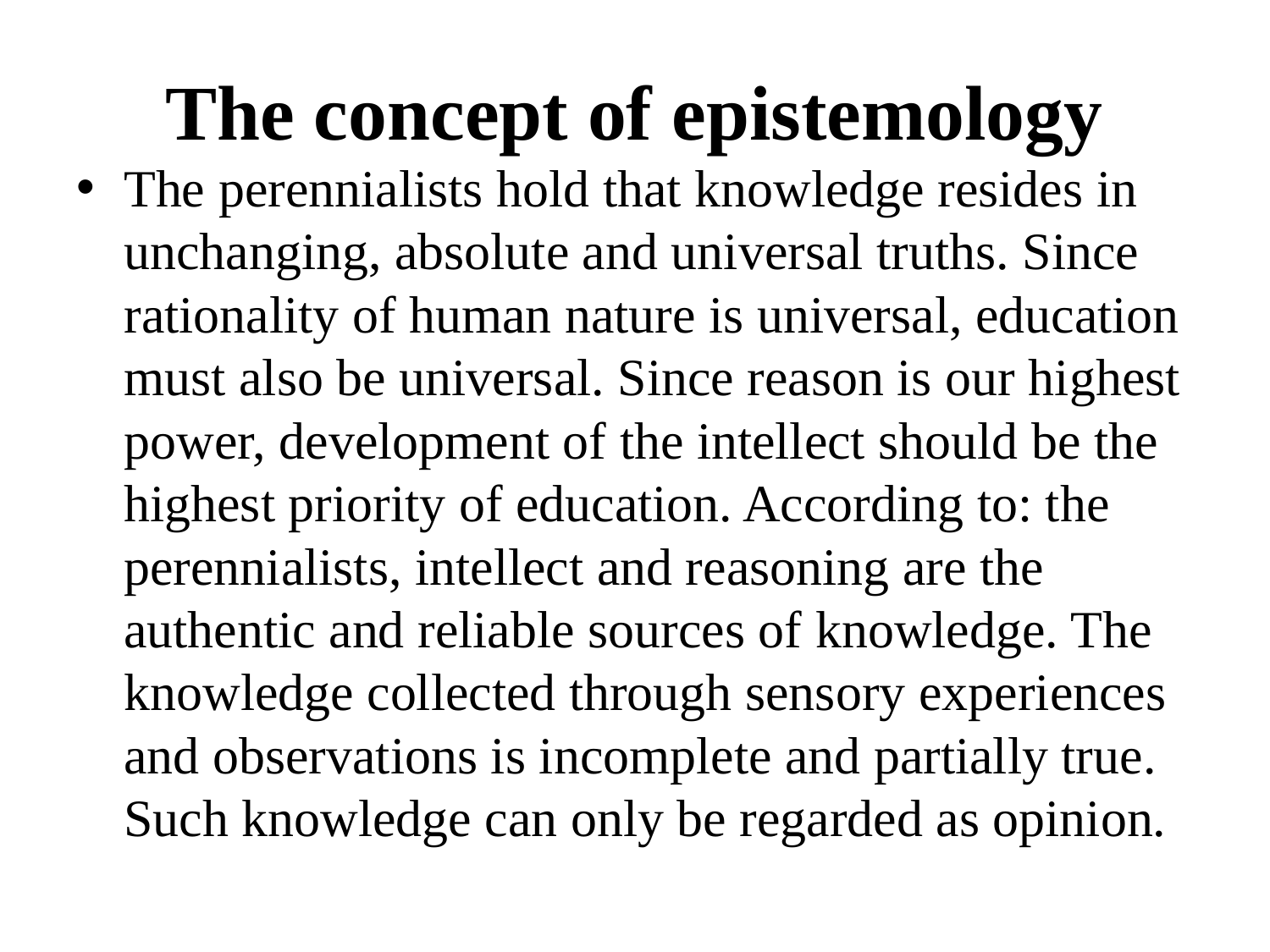

# The concept of epistemology
The perennialists hold that knowledge resides in unchanging, absolute and universal truths. Since rationality of human nature is universal, education must also be universal. Since reason is our highest power, development of the intellect should be the highest priority of education. According to: the perennialists, intellect and reasoning are the authentic and reliable sources of knowledge. The knowledge collected through sensory experiences and observations is incomplete and partially true. Such knowledge can only be regarded as opinion.